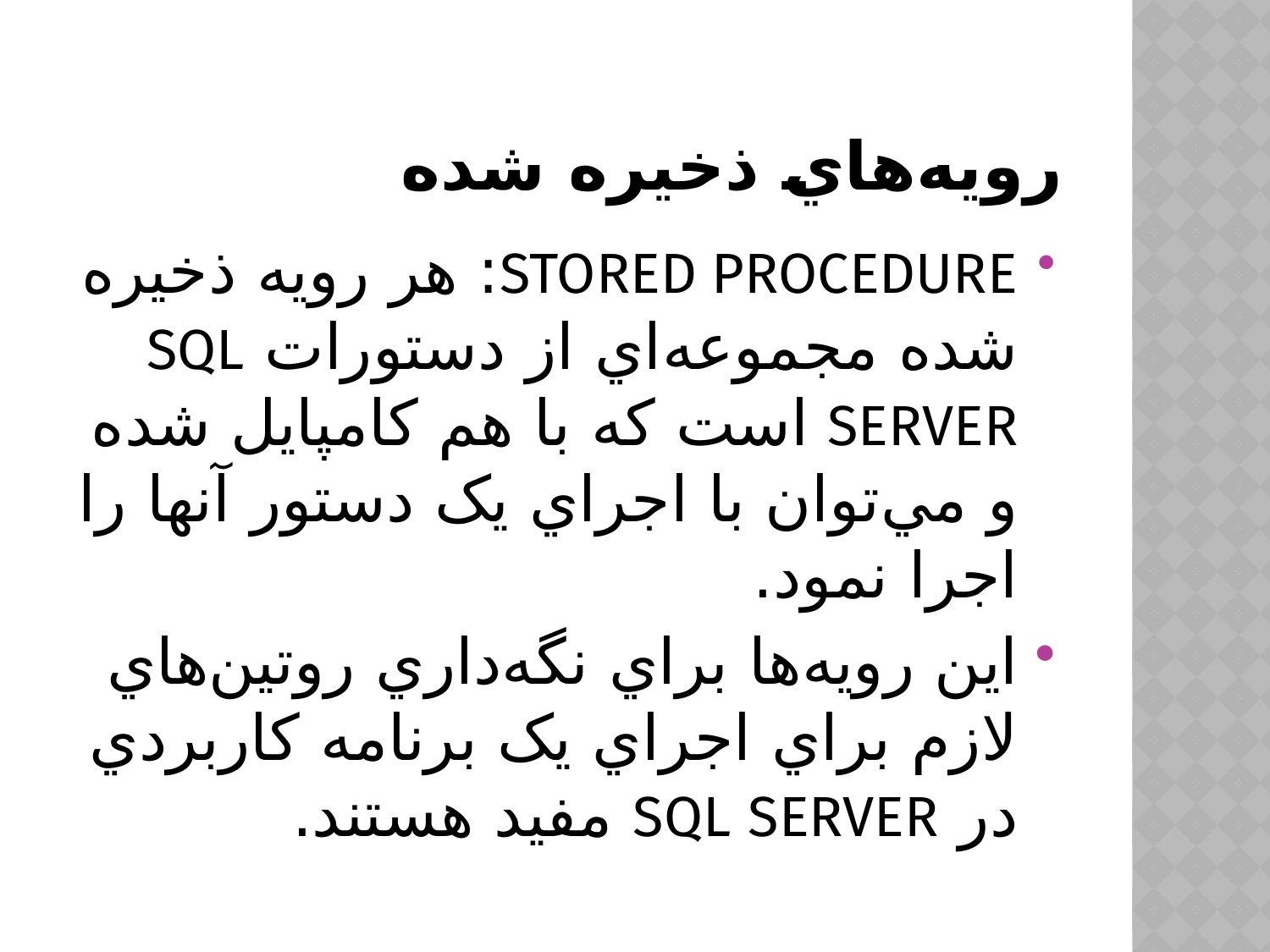

# رويه‌هاي ذخيره شده
STORED PROCEDURE: هر رويه ذخيره شده مجموعه‌اي از دستورات SQL SERVER است که با هم کامپايل شده و مي‌توان با اجراي يک دستور آنها را اجرا نمود.
اين رويه‌ها براي نگه‌داري روتين‌هاي لازم براي اجراي يک برنامه کاربردي در SQL SERVER مفيد هستند.